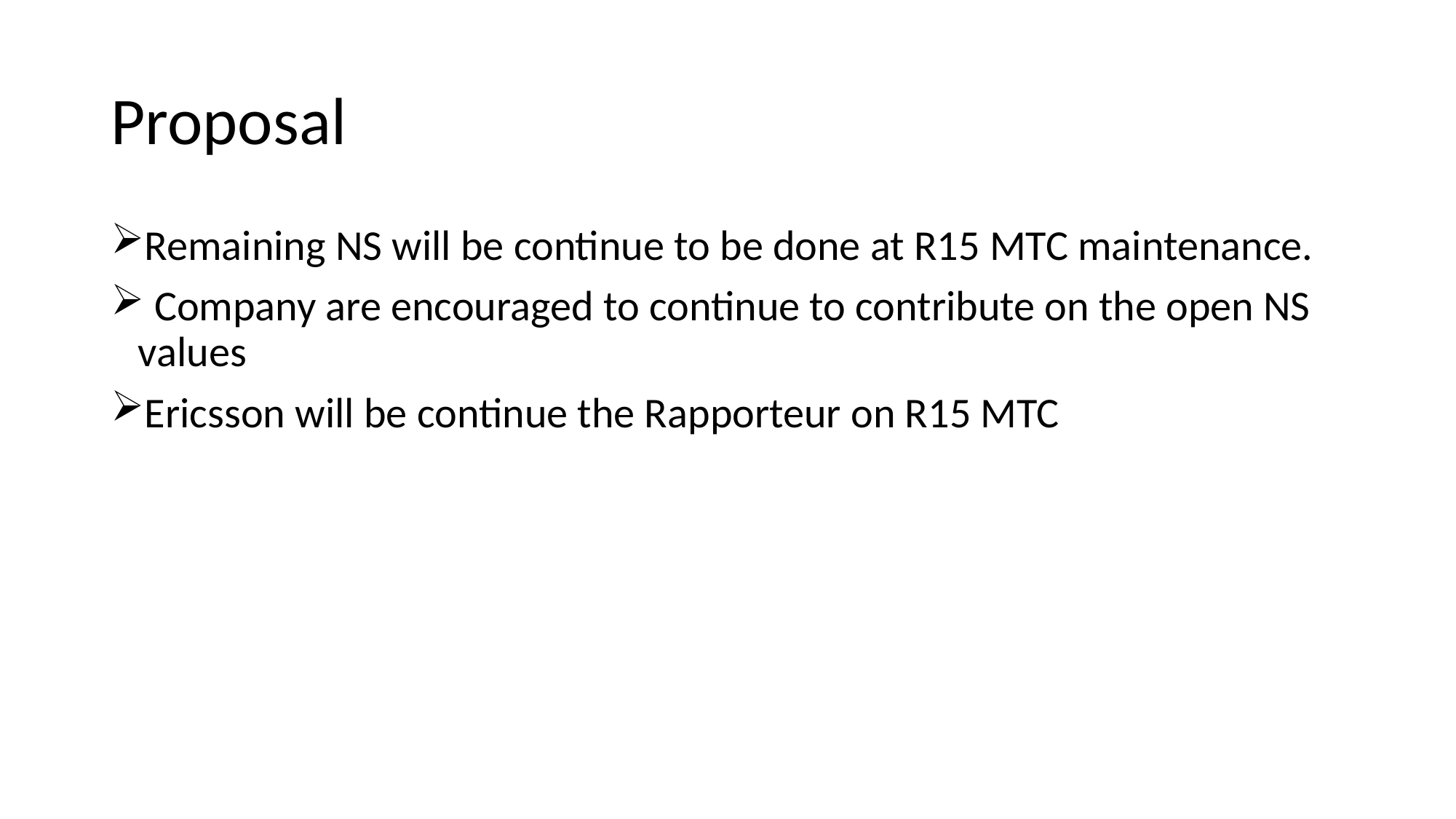

# Proposal
Remaining NS will be continue to be done at R15 MTC maintenance.
 Company are encouraged to continue to contribute on the open NS values
Ericsson will be continue the Rapporteur on R15 MTC